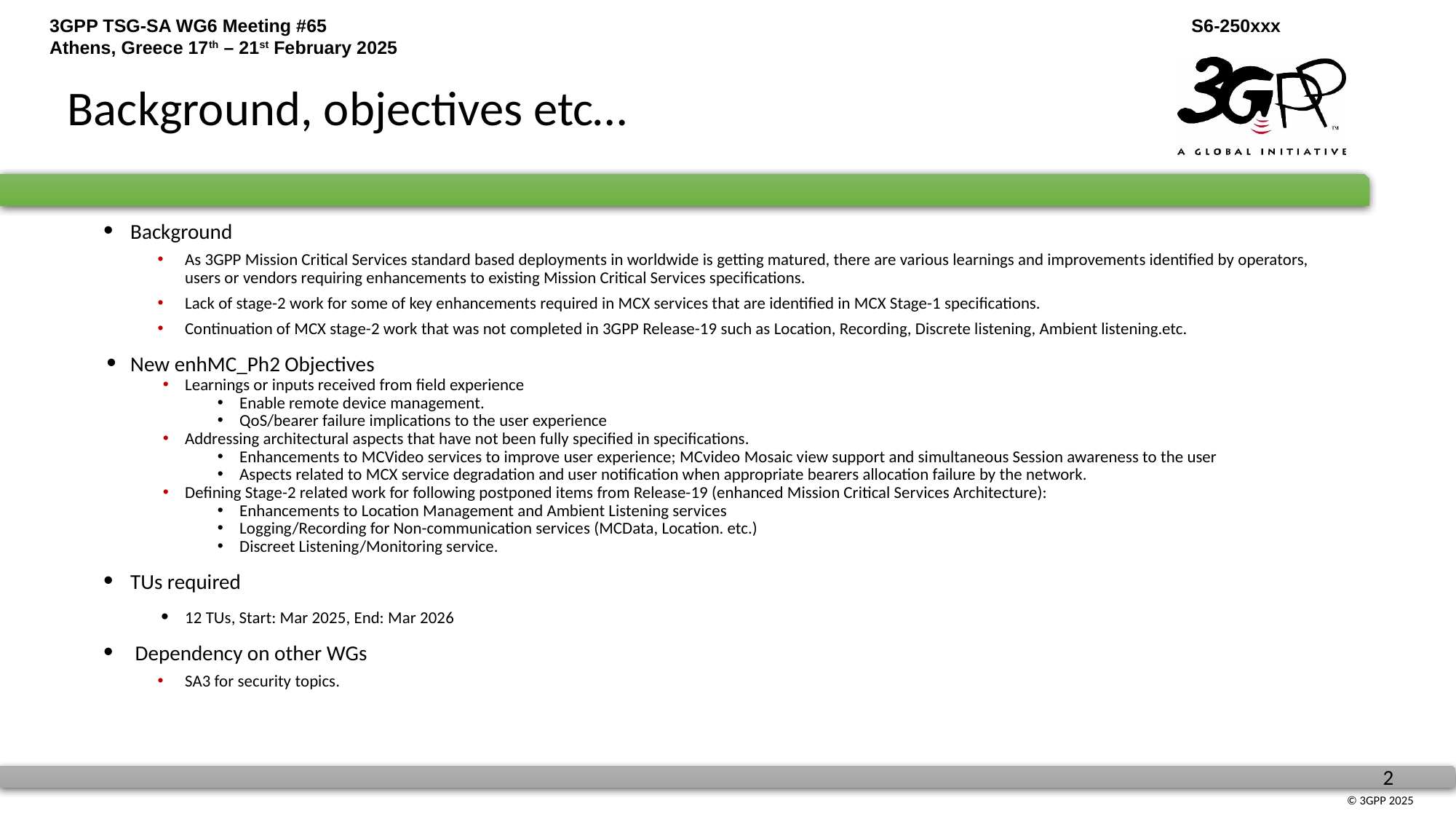

# Background, objectives etc…
Background
As 3GPP Mission Critical Services standard based deployments in worldwide is getting matured, there are various learnings and improvements identified by operators, users or vendors requiring enhancements to existing Mission Critical Services specifications.
Lack of stage-2 work for some of key enhancements required in MCX services that are identified in MCX Stage-1 specifications.
Continuation of MCX stage-2 work that was not completed in 3GPP Release-19 such as Location, Recording, Discrete listening, Ambient listening.etc.
New enhMC_Ph2 Objectives
Learnings or inputs received from field experience
Enable remote device management.
QoS/bearer failure implications to the user experience
Addressing architectural aspects that have not been fully specified in specifications.
Enhancements to MCVideo services to improve user experience; MCvideo Mosaic view support and simultaneous Session awareness to the user
Aspects related to MCX service degradation and user notification when appropriate bearers allocation failure by the network.
Defining Stage-2 related work for following postponed items from Release-19 (enhanced Mission Critical Services Architecture):
Enhancements to Location Management and Ambient Listening services
Logging/Recording for Non-communication services (MCData, Location. etc.)
Discreet Listening/Monitoring service.
TUs required
12 TUs, Start: Mar 2025, End: Mar 2026
 Dependency on other WGs
SA3 for security topics.